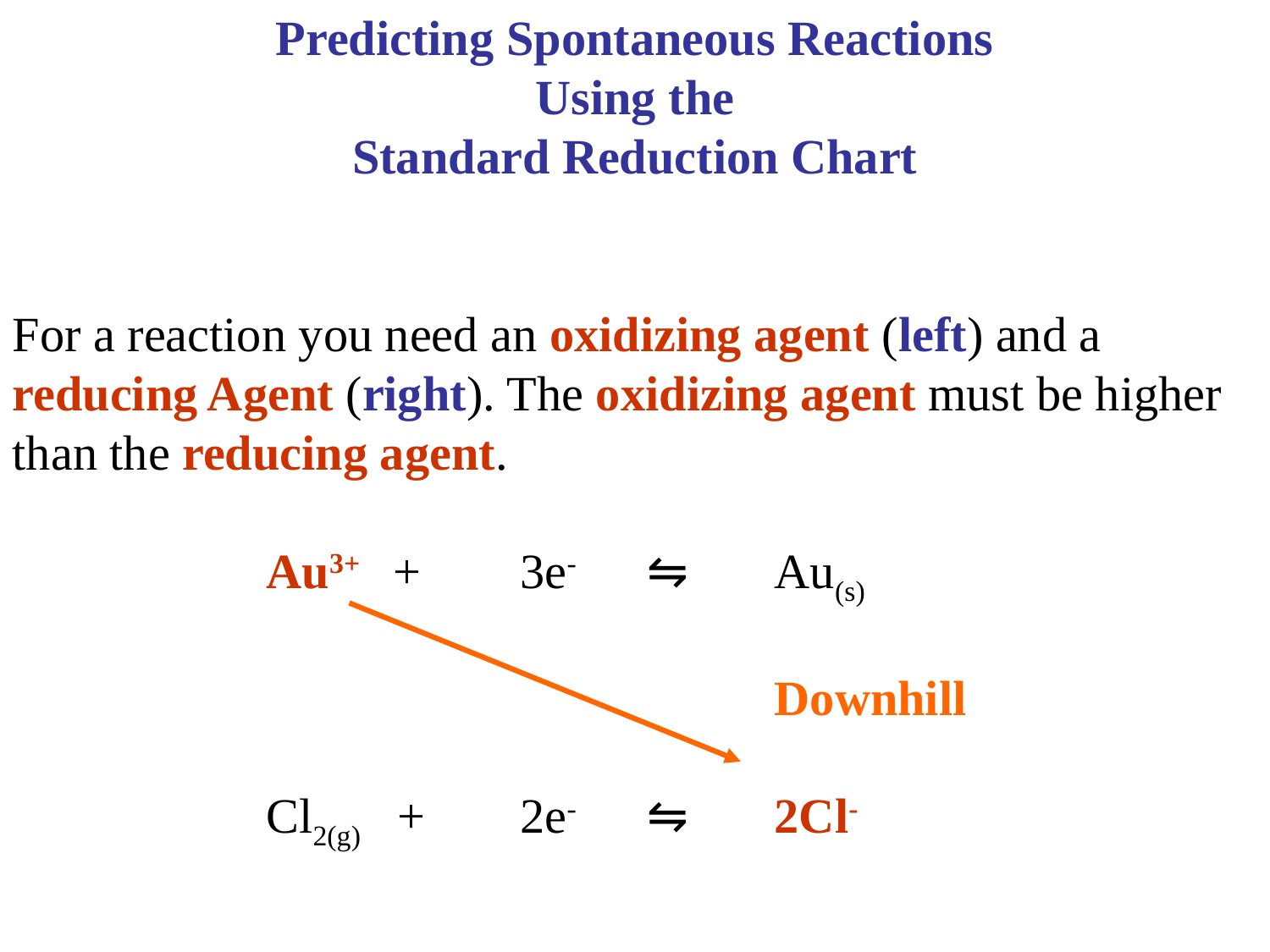

Predicting Spontaneous Reactions
Using the
Standard Reduction Chart

For a reaction you need an oxidizing agent (left) and a reducing Agent (right). The oxidizing agent must be higher than the reducing agent.

		Au3+  	+  	3e-     	⇋    	Au(s)

						Downhill

		Cl2(g)   +	2e-	⇋ 	2Cl-